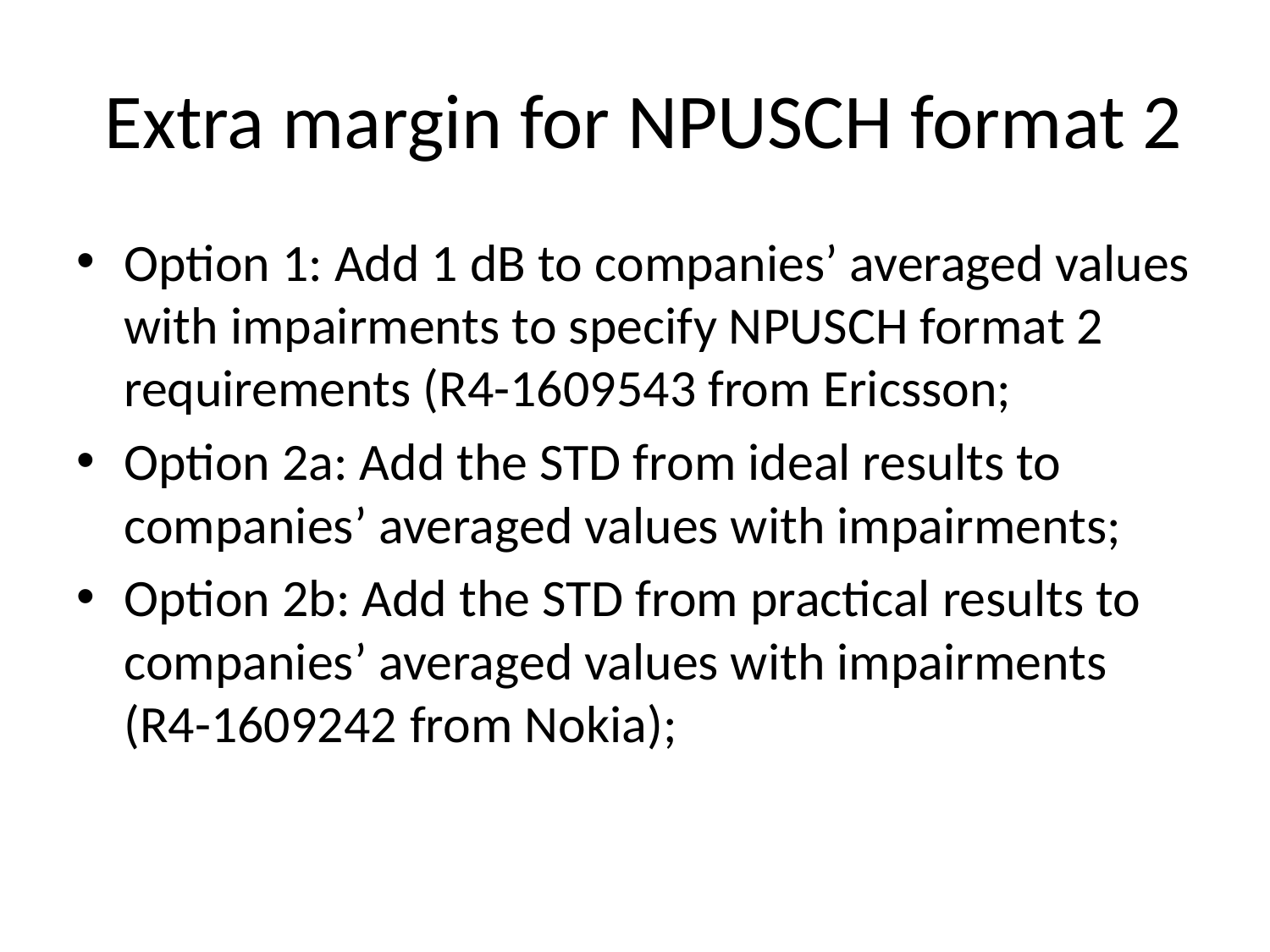

# Extra margin for NPUSCH format 2
Option 1: Add 1 dB to companies’ averaged values with impairments to specify NPUSCH format 2 requirements (R4-1609543 from Ericsson;
Option 2a: Add the STD from ideal results to companies’ averaged values with impairments;
Option 2b: Add the STD from practical results to companies’ averaged values with impairments (R4-1609242 from Nokia);